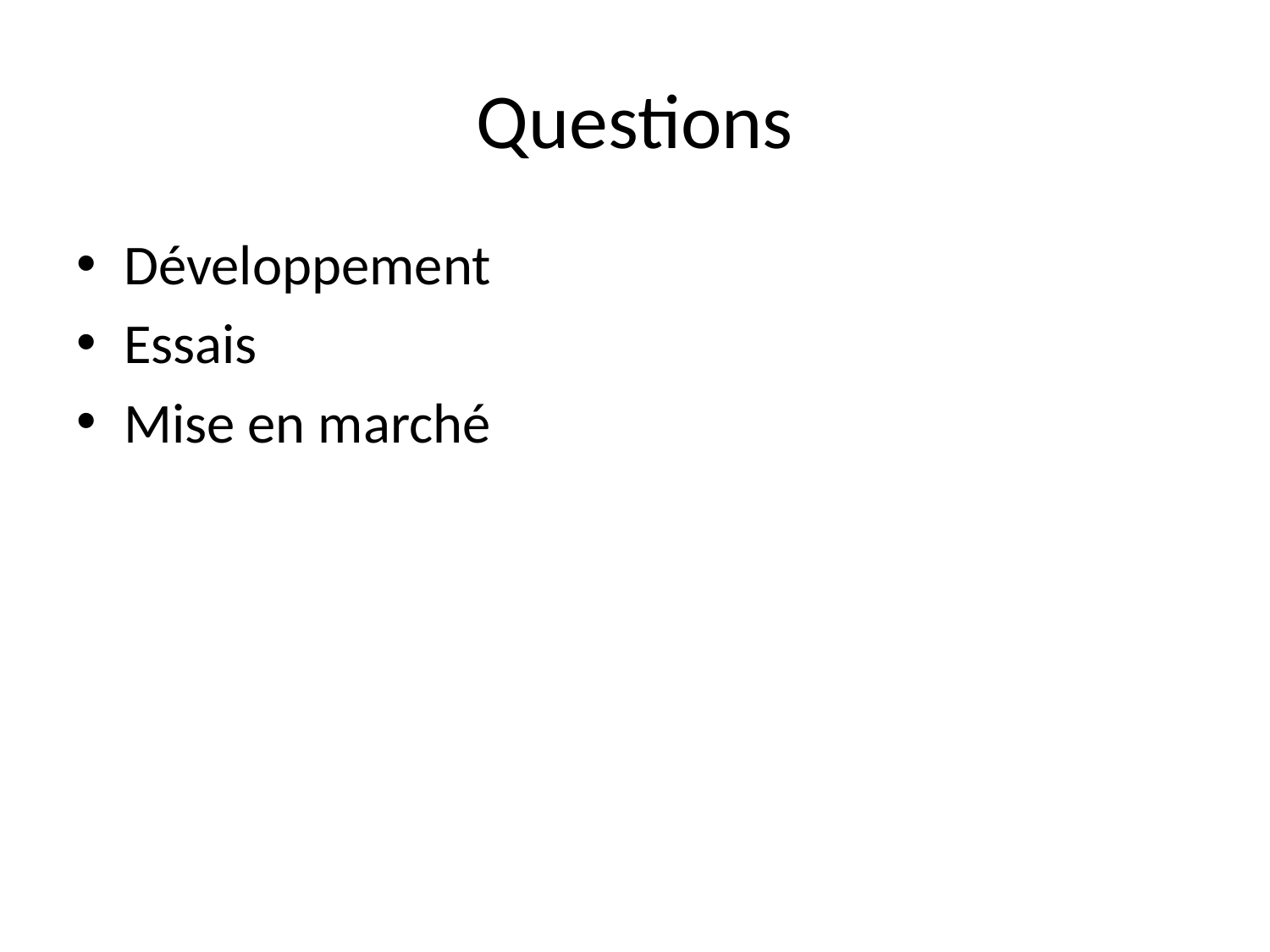

# Questions
Développement
Essais
Mise en marché